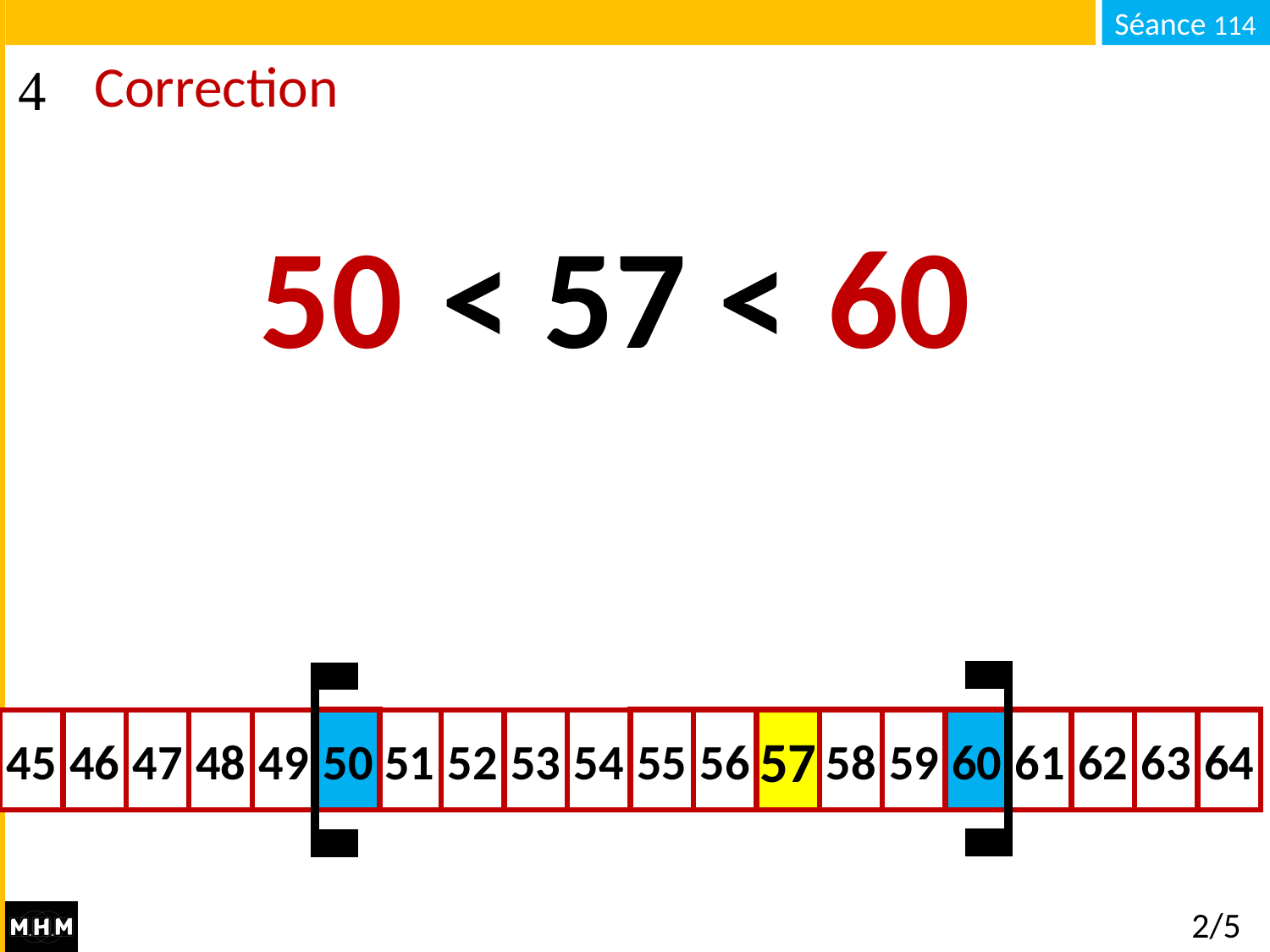

# Correction
50
60
… < 57 < …

50
57
60
58
55
57
59
60
61
62
63
64
56
45
47
48
49
50
51
52
53
54
46
2/5